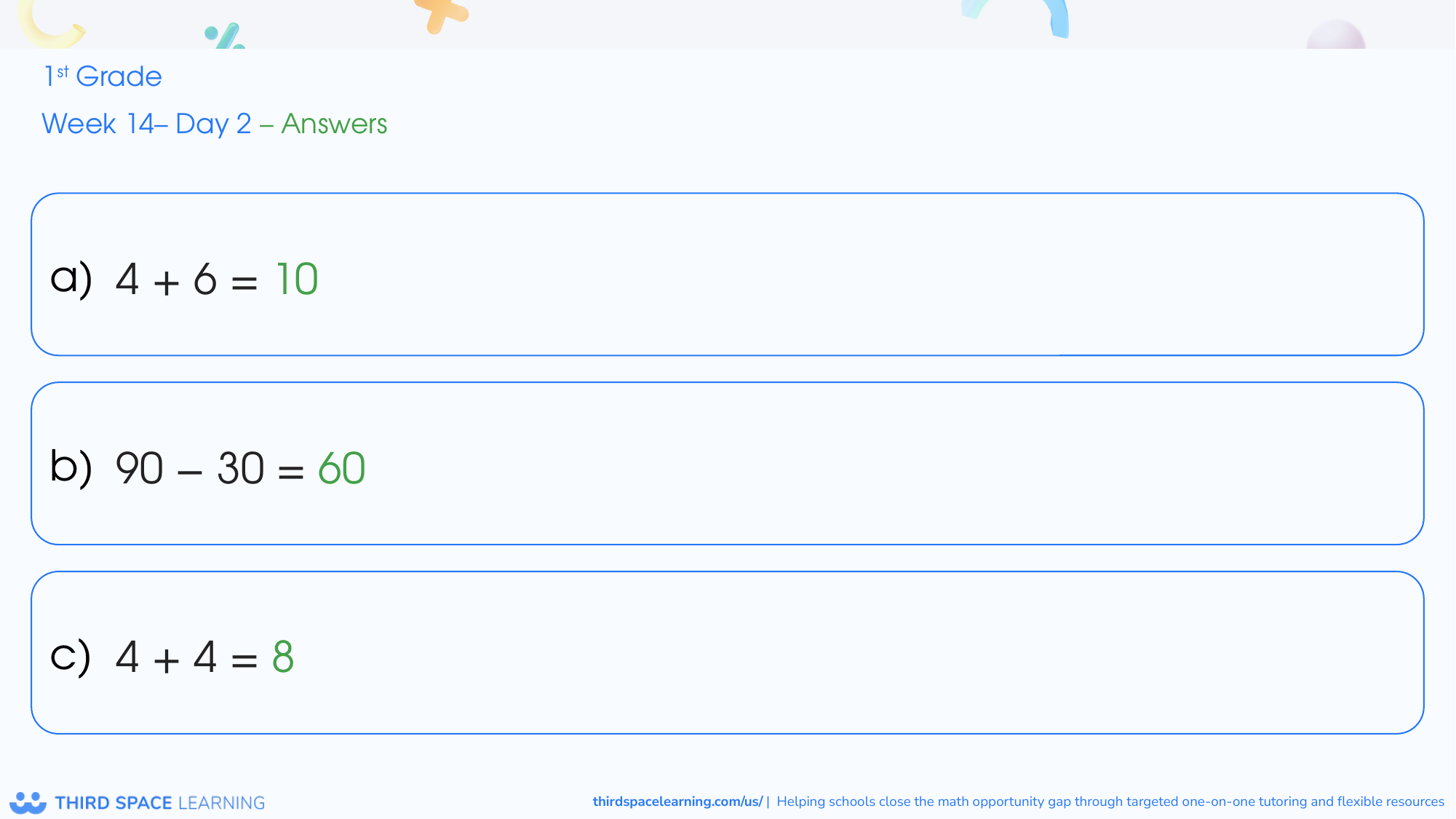

1st Grade
Week 14– Day 2 – Answers
4 + 6 = 10
90 − 30 = 60
4 + 4 = 8